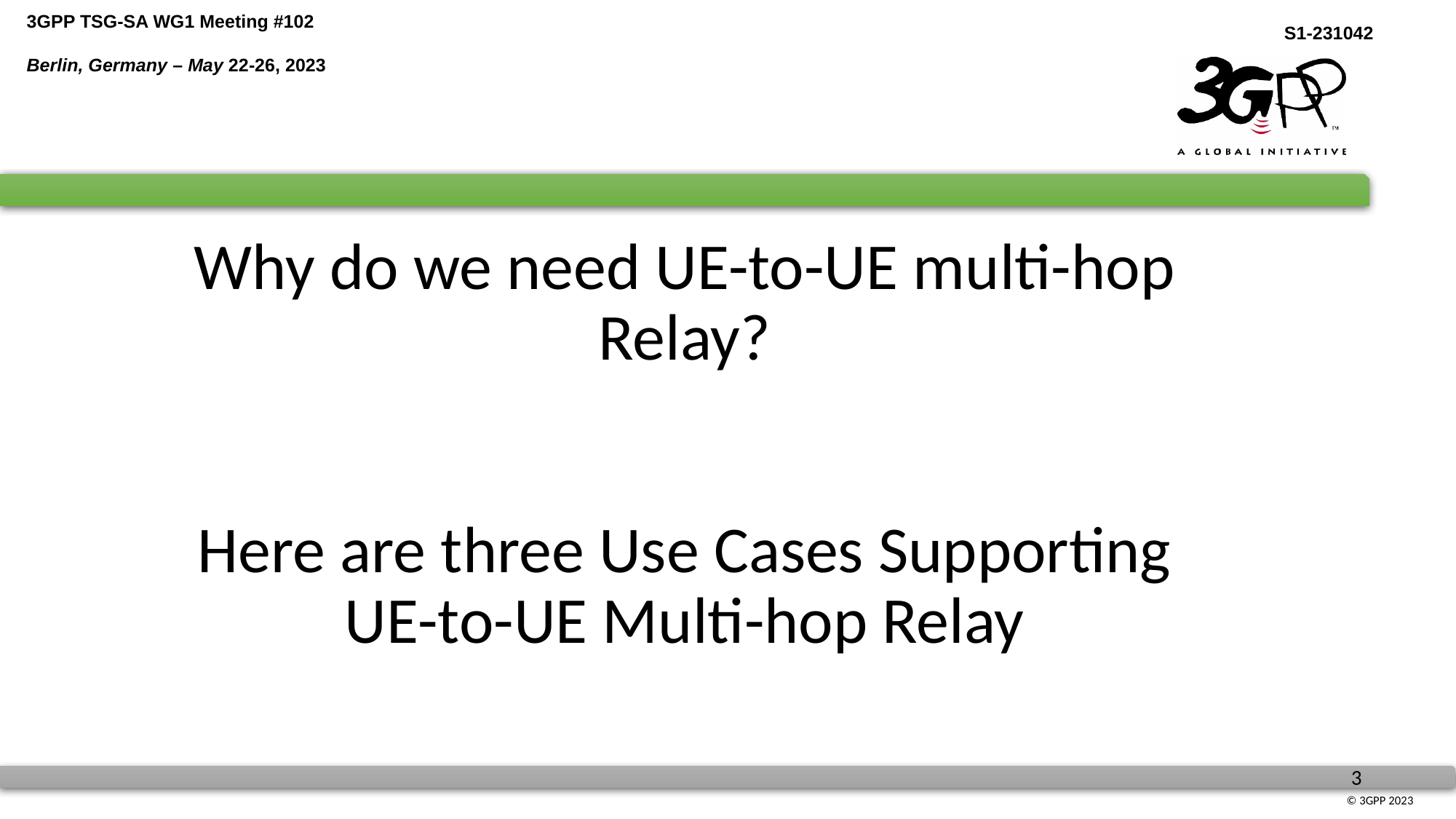

Why do we need UE-to-UE multi-hop Relay?
Here are three Use Cases Supporting UE-to-UE Multi-hop Relay